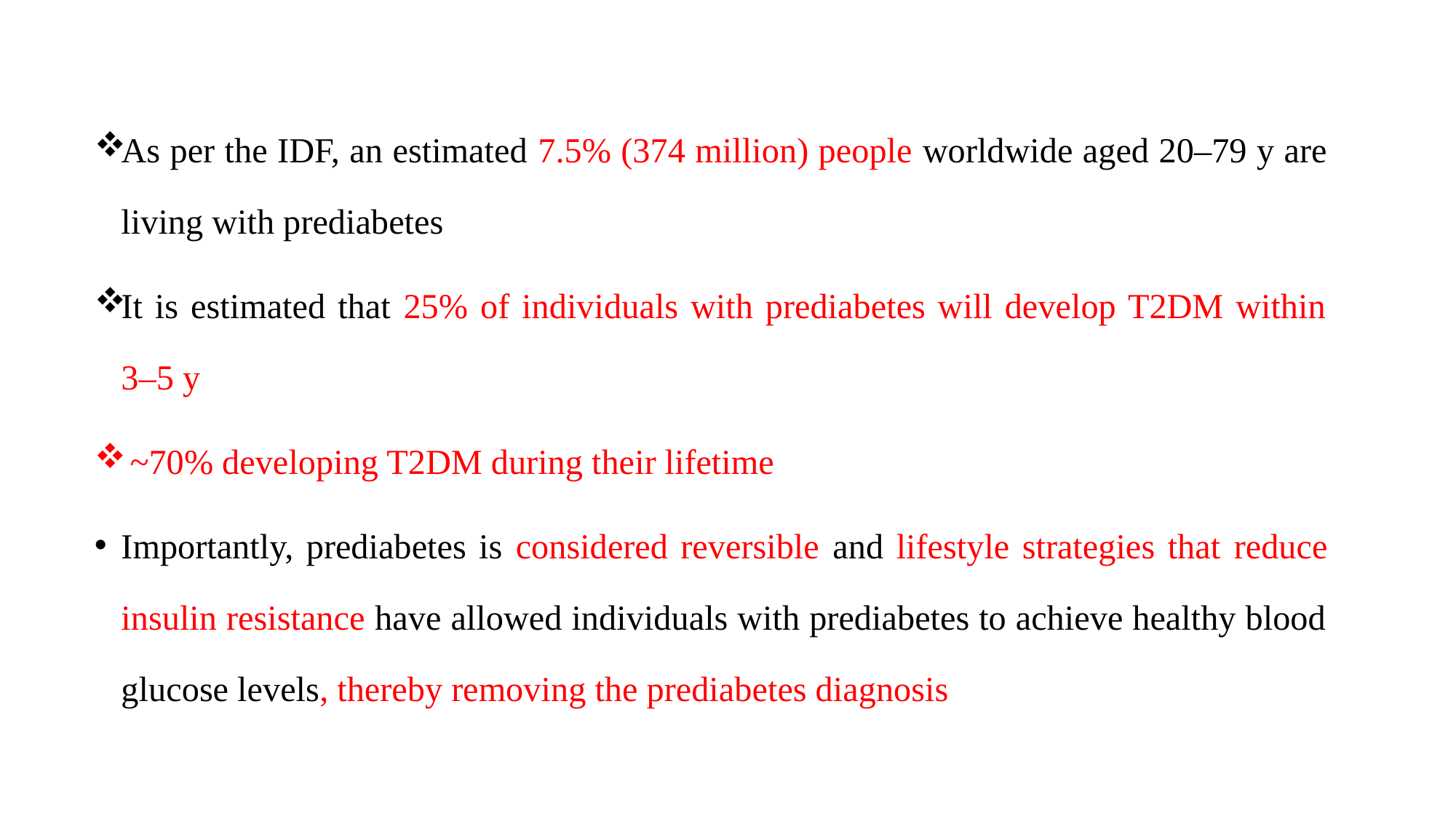

As per the IDF, an estimated 7.5% (374 million) people worldwide aged 20–79 y are living with prediabetes
It is estimated that 25% of individuals with prediabetes will develop T2DM within 3–5 y
 ~70% developing T2DM during their lifetime
Importantly, prediabetes is considered reversible and lifestyle strategies that reduce insulin resistance have allowed individuals with prediabetes to achieve healthy blood glucose levels, thereby removing the prediabetes diagnosis